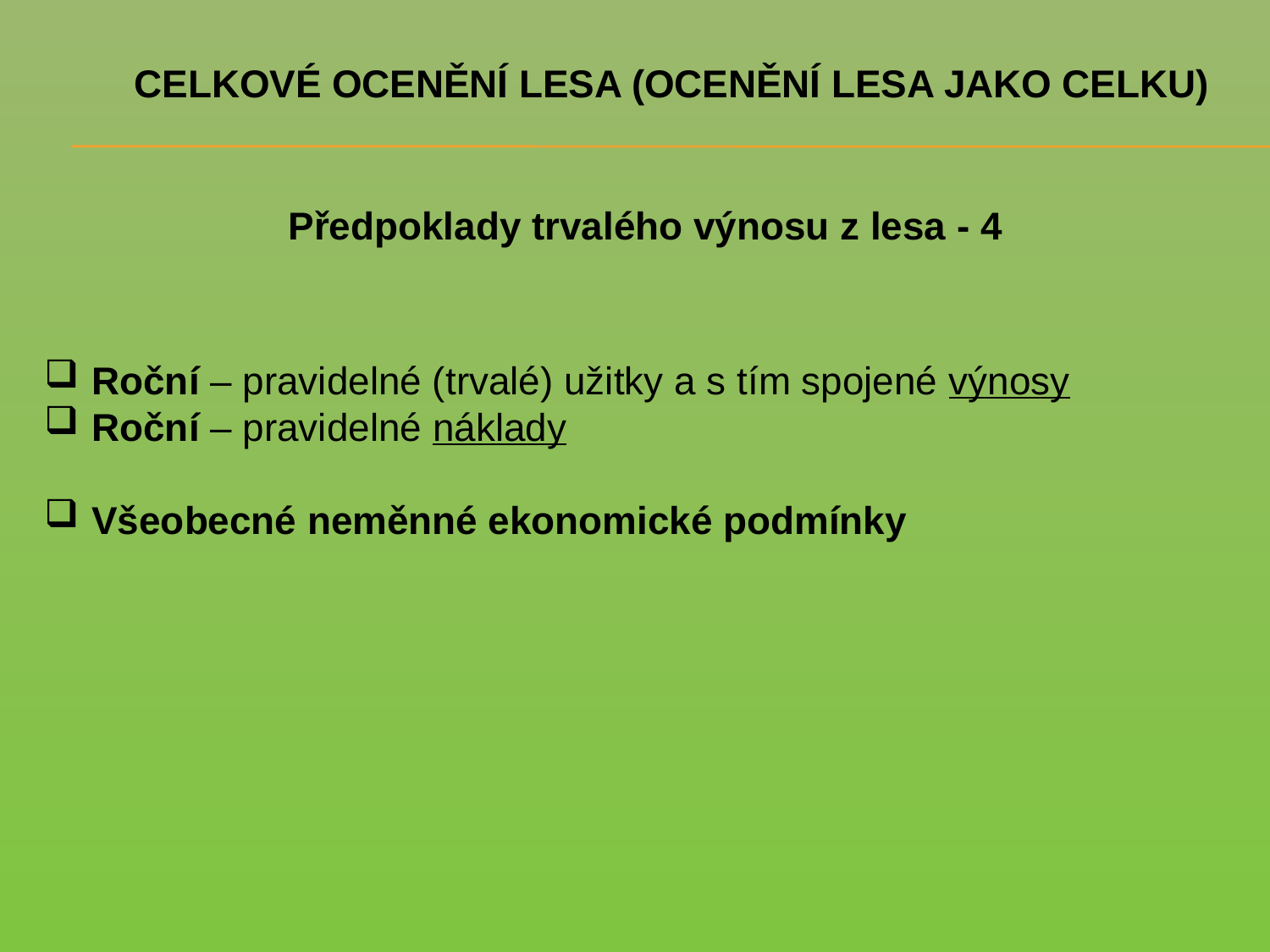

# CELKOVÉ OCENĚNÍ LESA (OCENĚNÍ LESA JAKO CELKU)

Předpoklady trvalého výnosu z lesa - 4
Roční – pravidelné (trvalé) užitky a s tím spojené výnosy
Roční – pravidelné náklady

Všeobecné neměnné ekonomické podmínky